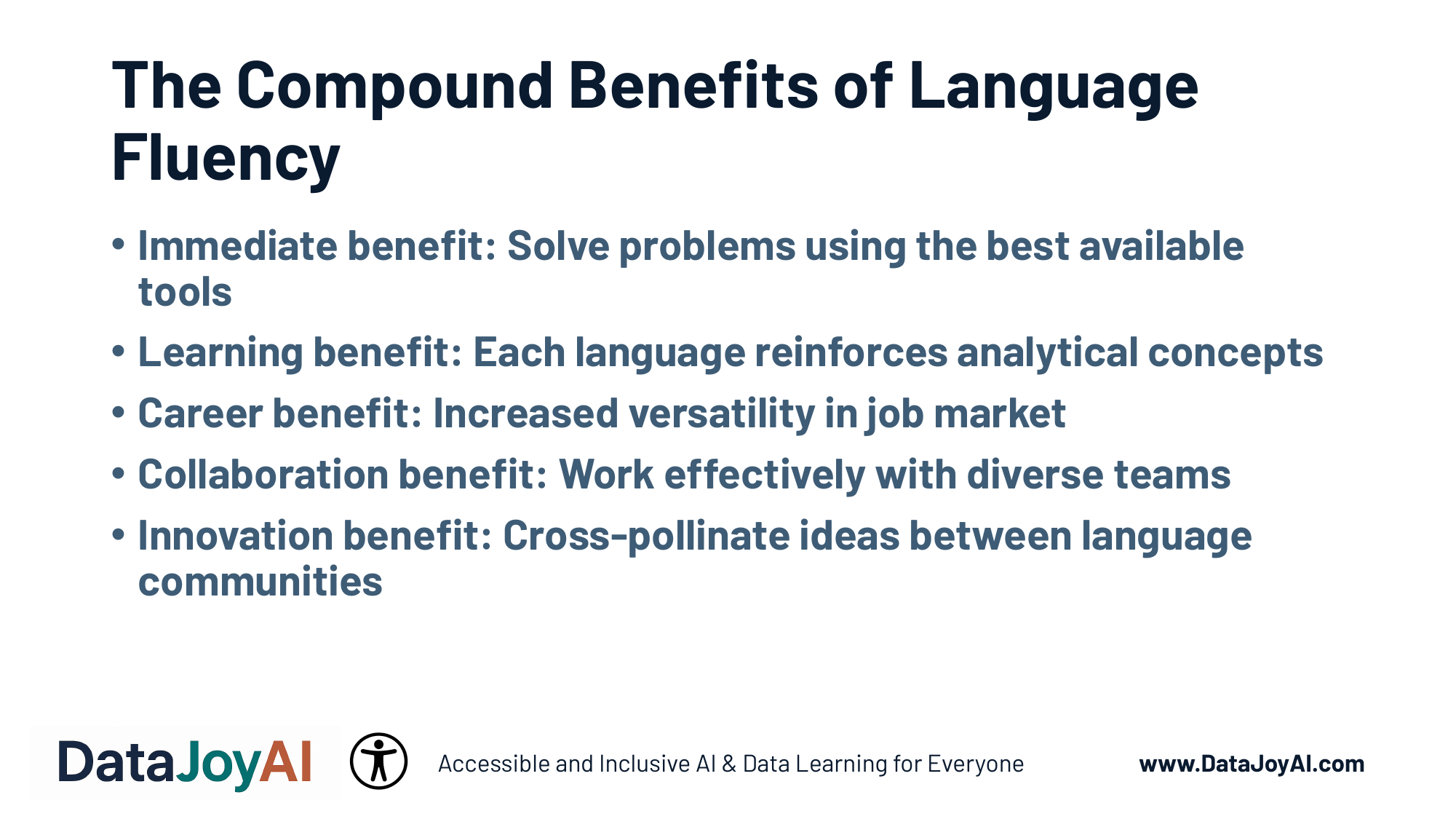

# The Compound Benefits of Language Fluency
Immediate benefit: Solve problems using the best available tools
Learning benefit: Each language reinforces analytical concepts
Career benefit: Increased versatility in job market
Collaboration benefit: Work effectively with diverse teams
Innovation benefit: Cross-pollinate ideas between language communities